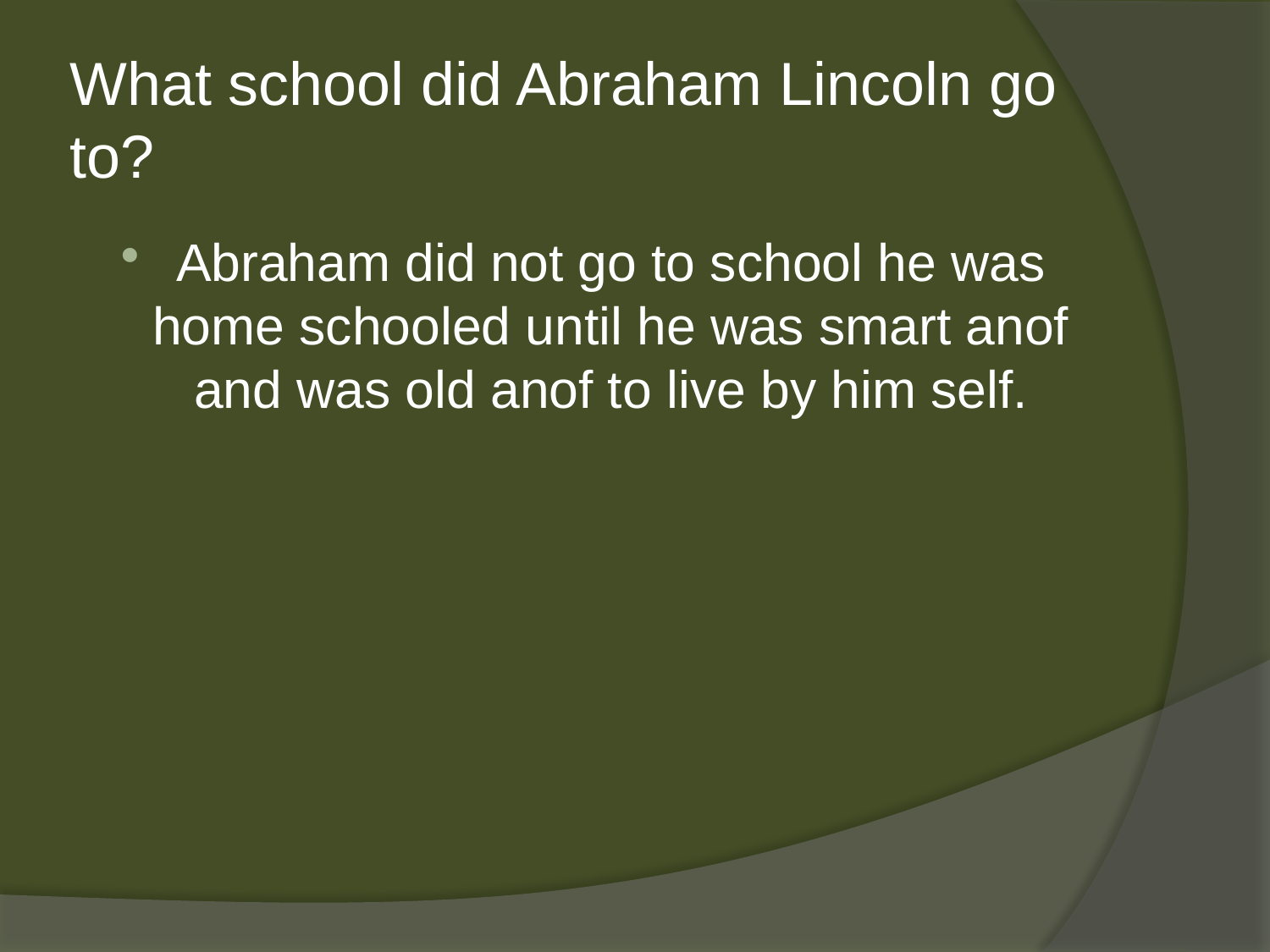

# What school did Abraham Lincoln go to?
Abraham did not go to school he was home schooled until he was smart anof and was old anof to live by him self.